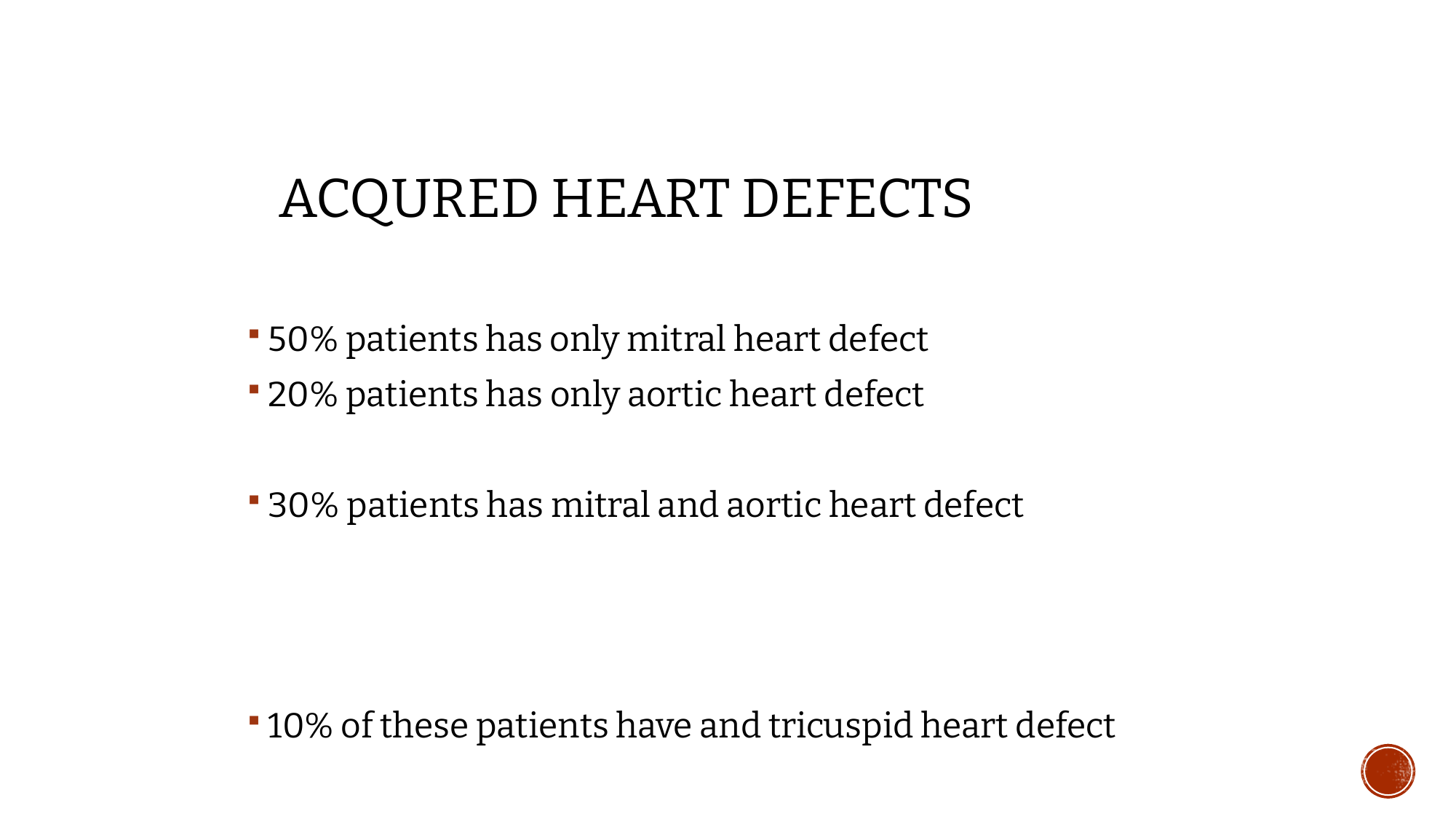

ACQURED HEART DEFECTS
50% patients has only mitral heart defect
20% patients has only aortic heart defect

30% patients has mitral and aortic heart defect

10% of these patients have and tricuspid heart defect